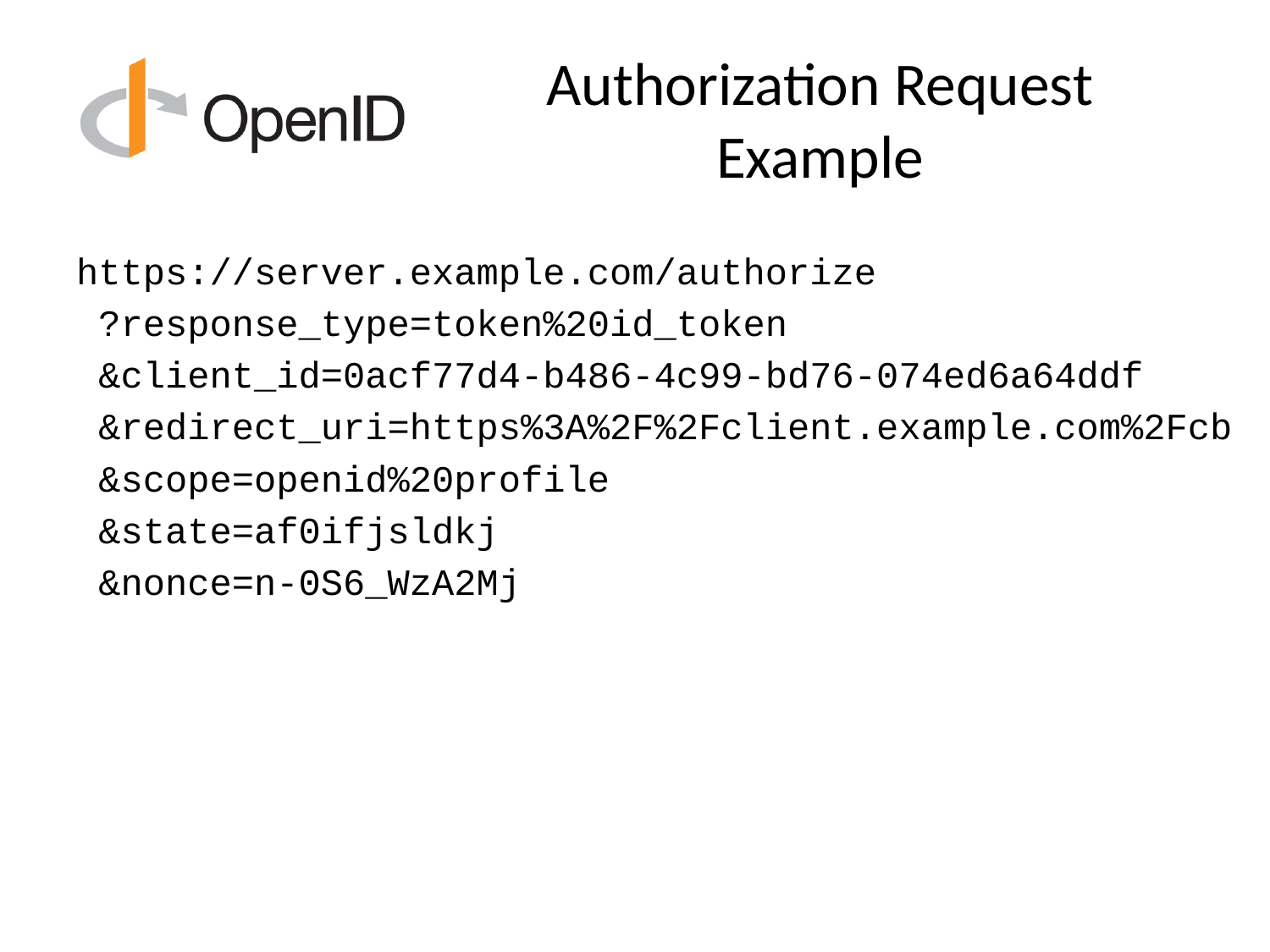

# Authorization Request Example
https://server.example.com/authorize
 ?response_type=token%20id_token
 &client_id=0acf77d4-b486-4c99-bd76-074ed6a64ddf
 &redirect_uri=https%3A%2F%2Fclient.example.com%2Fcb
 &scope=openid%20profile
 &state=af0ifjsldkj
 &nonce=n-0S6_WzA2Mj